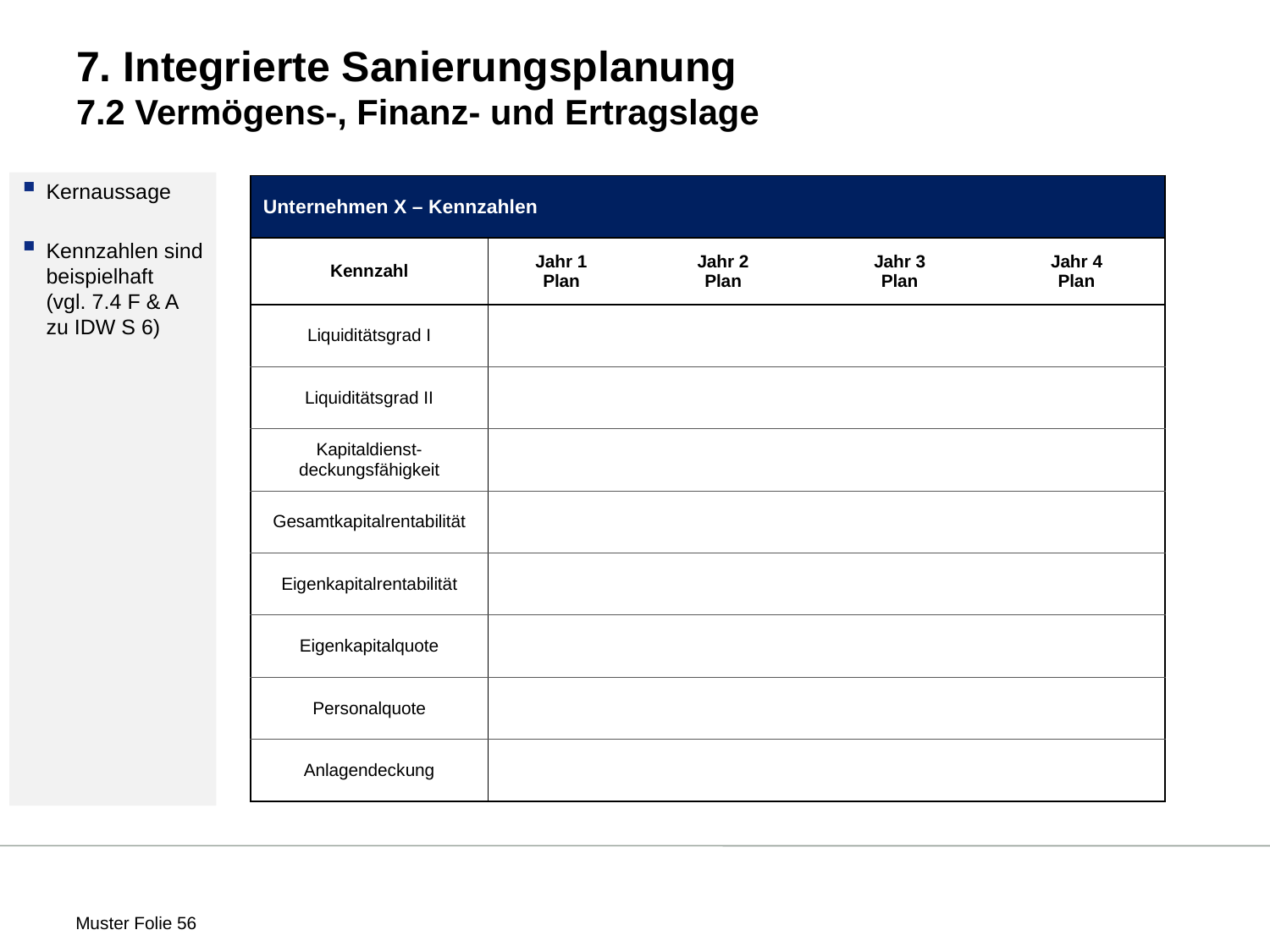

# 7. Integrierte Sanierungsplanung 7.2 Vermögens-, Finanz- und Ertragslage
Kernaussage

Kennzahlen sind beispielhaft
(vgl. 7.4 F & A zu IDW S 6)
| Unternehmen X – Kennzahlen |  |  |  |  |
| --- | --- | --- | --- | --- |
| Kennzahl | Jahr 1 Plan | Jahr 2 Plan | Jahr 3 Plan | Jahr 4 Plan |
| Liquiditätsgrad I |  |  |  |  |
| Liquiditätsgrad II |  |  |  |  |
| Kapitaldienst-deckungsfähigkeit |  |  |  |  |
| Gesamtkapitalrentabilität |  |  |  |  |
| Eigenkapitalrentabilität |  |  |  |  |
| Eigenkapitalquote |  |  |  |  |
| Personalquote |  |  |  |  |
| Anlagendeckung |  |  |  |  |
 Muster Folie 56